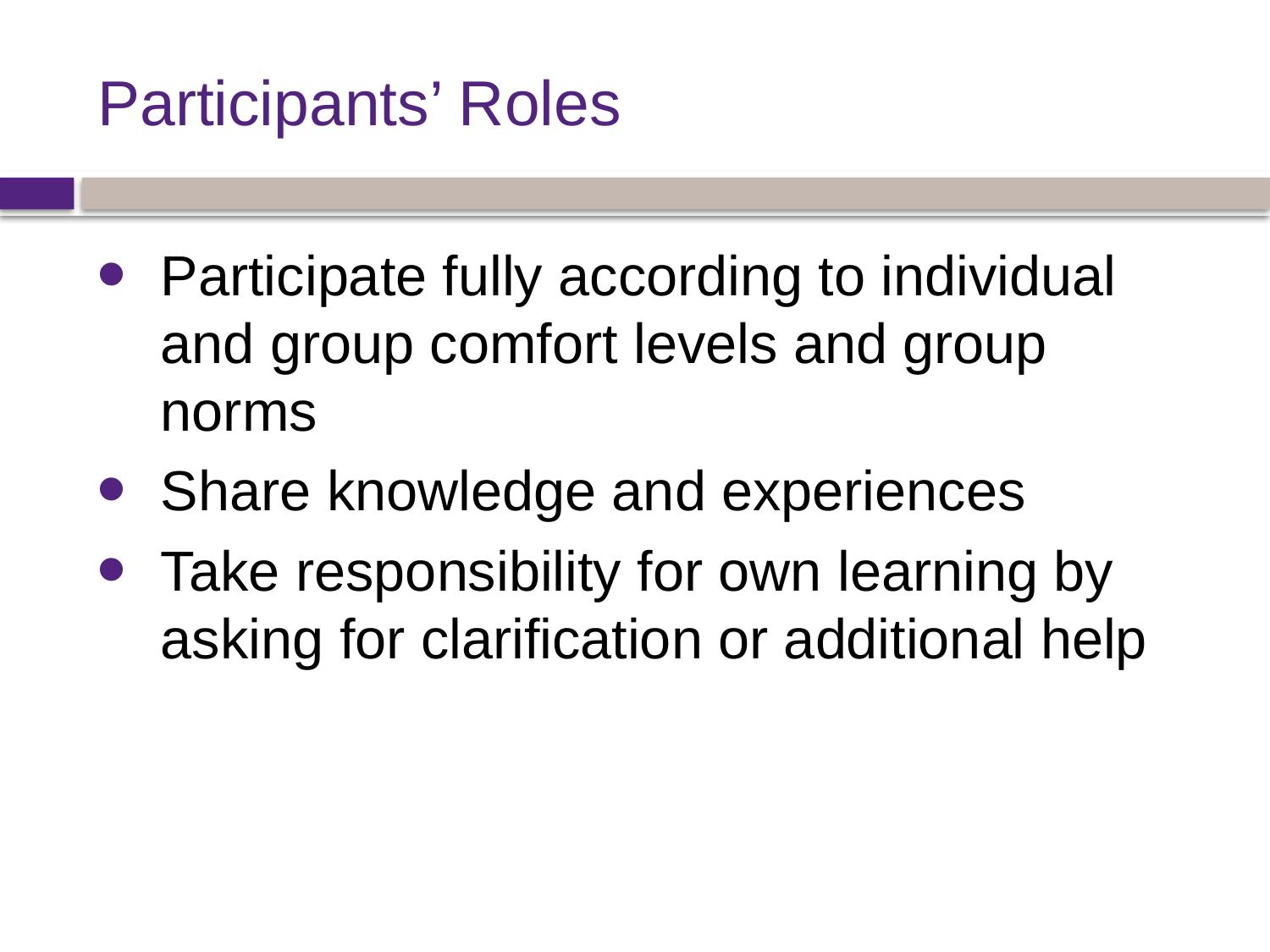

# Participants’ Roles
Participate fully according to individual and group comfort levels and group norms
Share knowledge and experiences
Take responsibility for own learning by asking for clarification or additional help